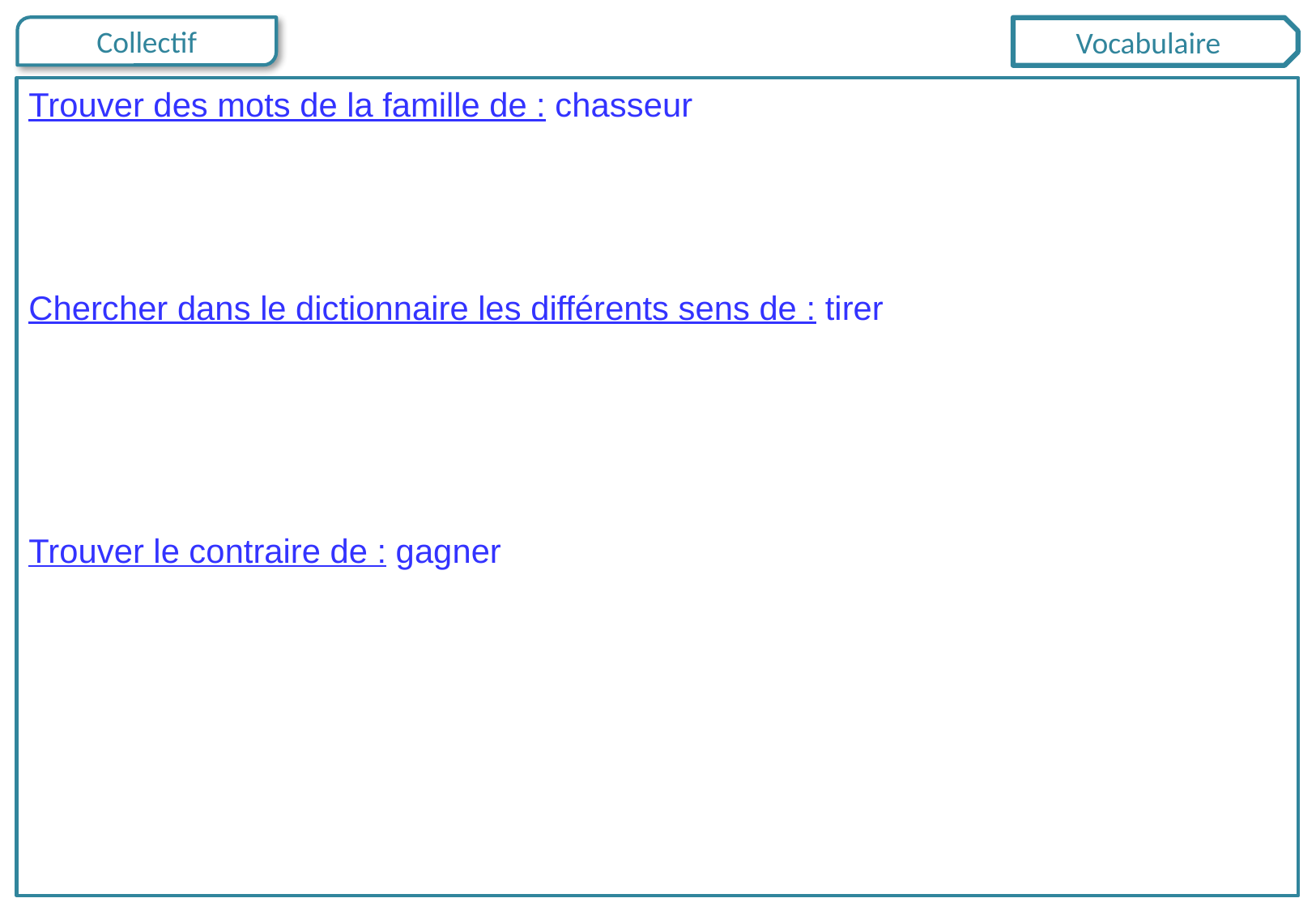

Vocabulaire
Trouver des mots de la famille de : chasseur

Chercher dans le dictionnaire les différents sens de : tirer

Trouver le contraire de : gagner